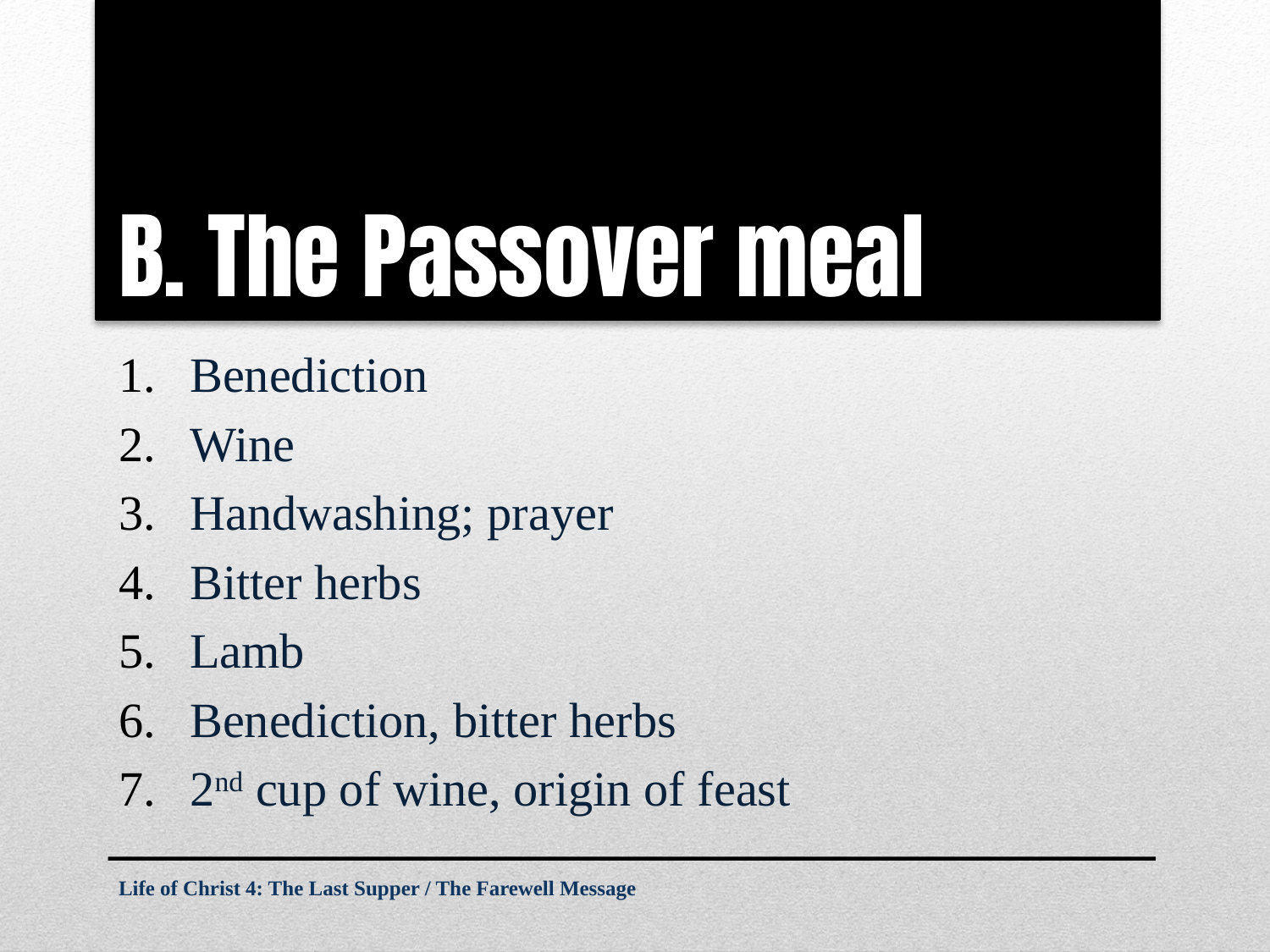

# B. The Passover meal
Benediction
Wine
Handwashing; prayer
Bitter herbs
Lamb
Benediction, bitter herbs
2nd cup of wine, origin of feast

Life of Christ 4: The Last Supper / The Farewell Message